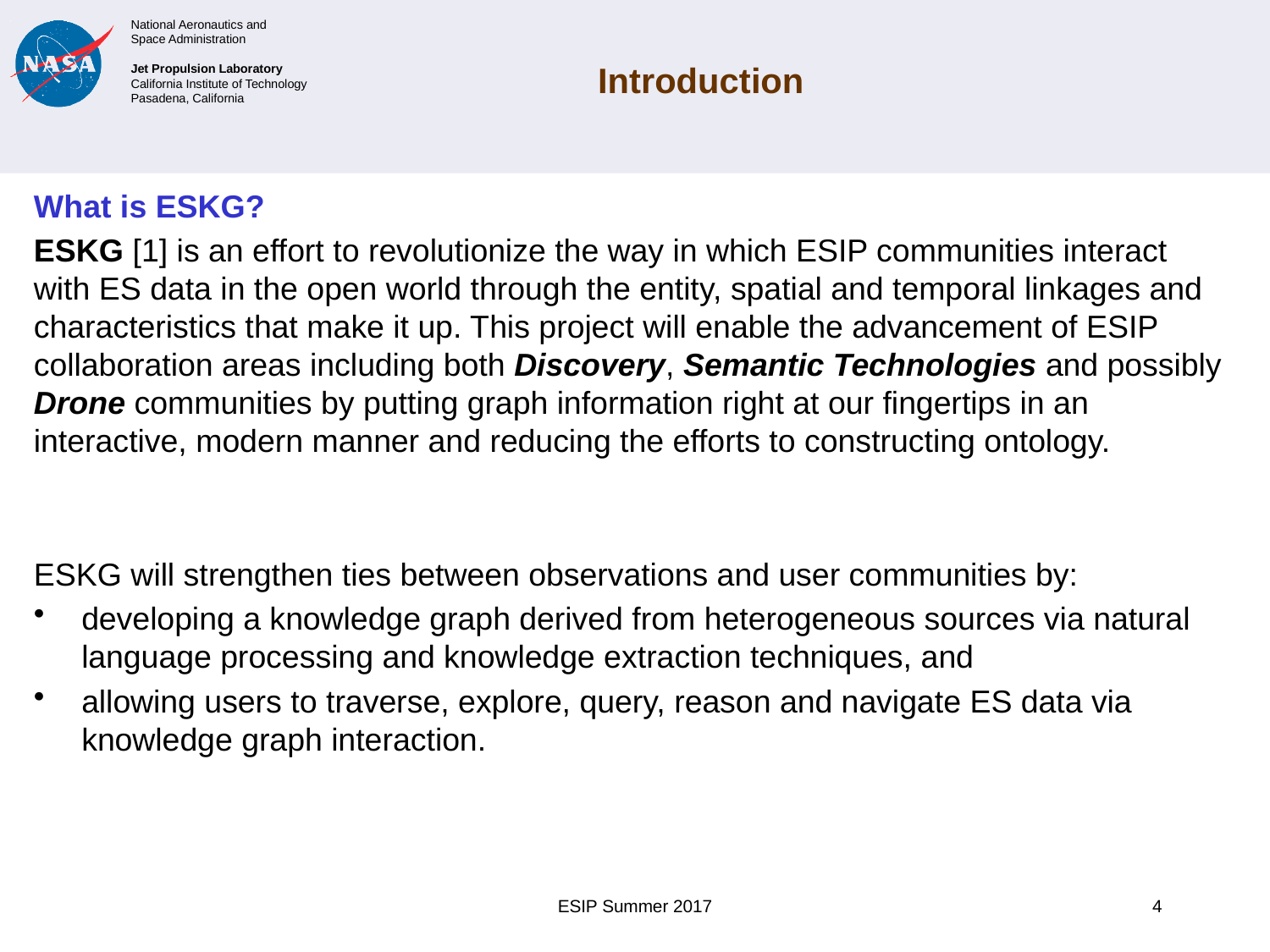

# Introduction
What is ESKG?
ESKG [1] is an effort to revolutionize the way in which ESIP communities interact with ES data in the open world through the entity, spatial and temporal linkages and characteristics that make it up. This project will enable the advancement of ESIP collaboration areas including both Discovery, Semantic Technologies and possibly Drone communities by putting graph information right at our fingertips in an interactive, modern manner and reducing the efforts to constructing ontology.

ESKG will strengthen ties between observations and user communities by:
developing a knowledge graph derived from heterogeneous sources via natural language processing and knowledge extraction techniques, and
allowing users to traverse, explore, query, reason and navigate ES data via knowledge graph interaction.

ESIP Summer 2017
4